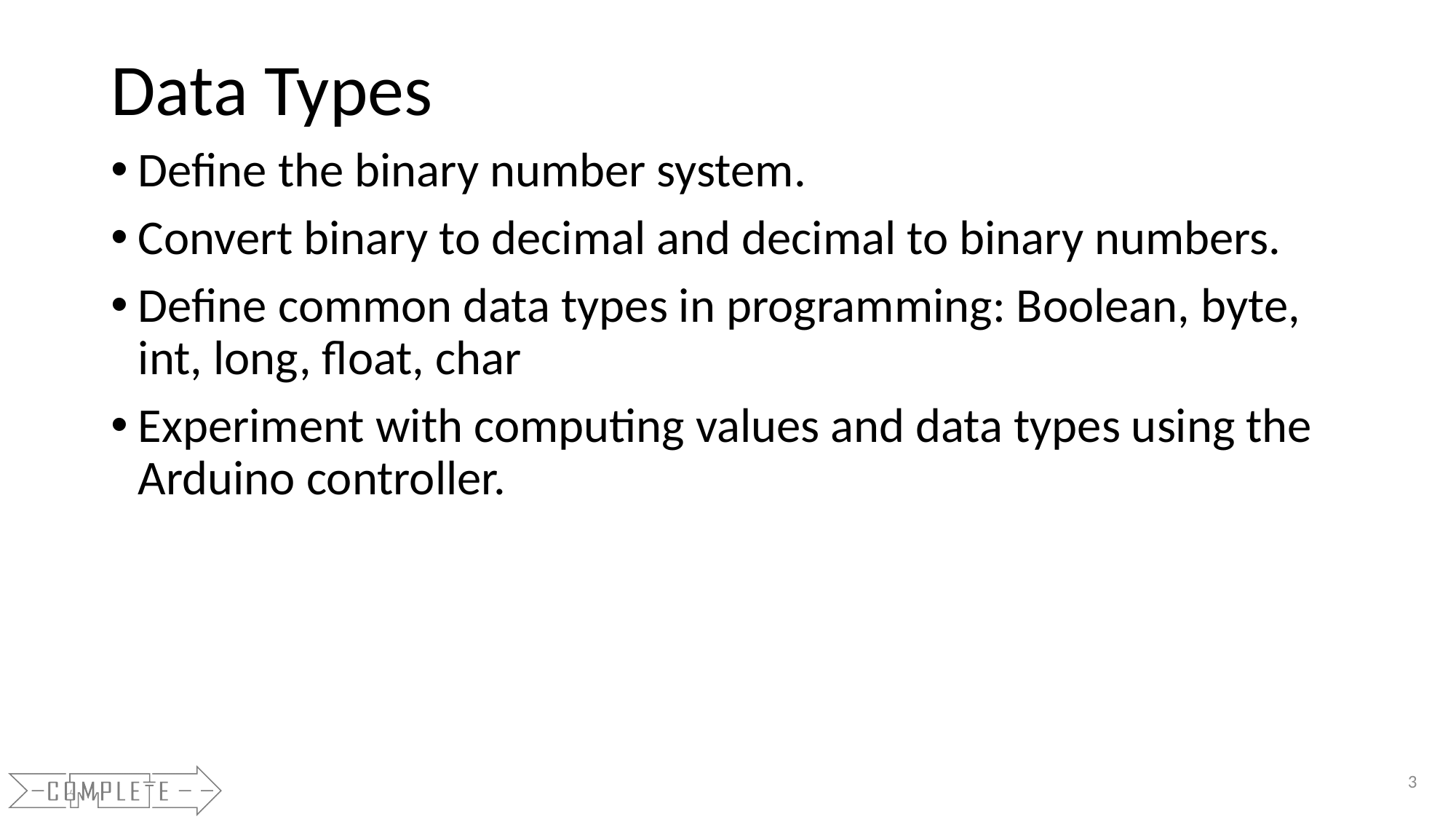

# Data Types
Define the binary number system.
Convert binary to decimal and decimal to binary numbers.
Define common data types in programming: Boolean, byte, int, long, float, char
Experiment with computing values and data types using the Arduino controller.
3